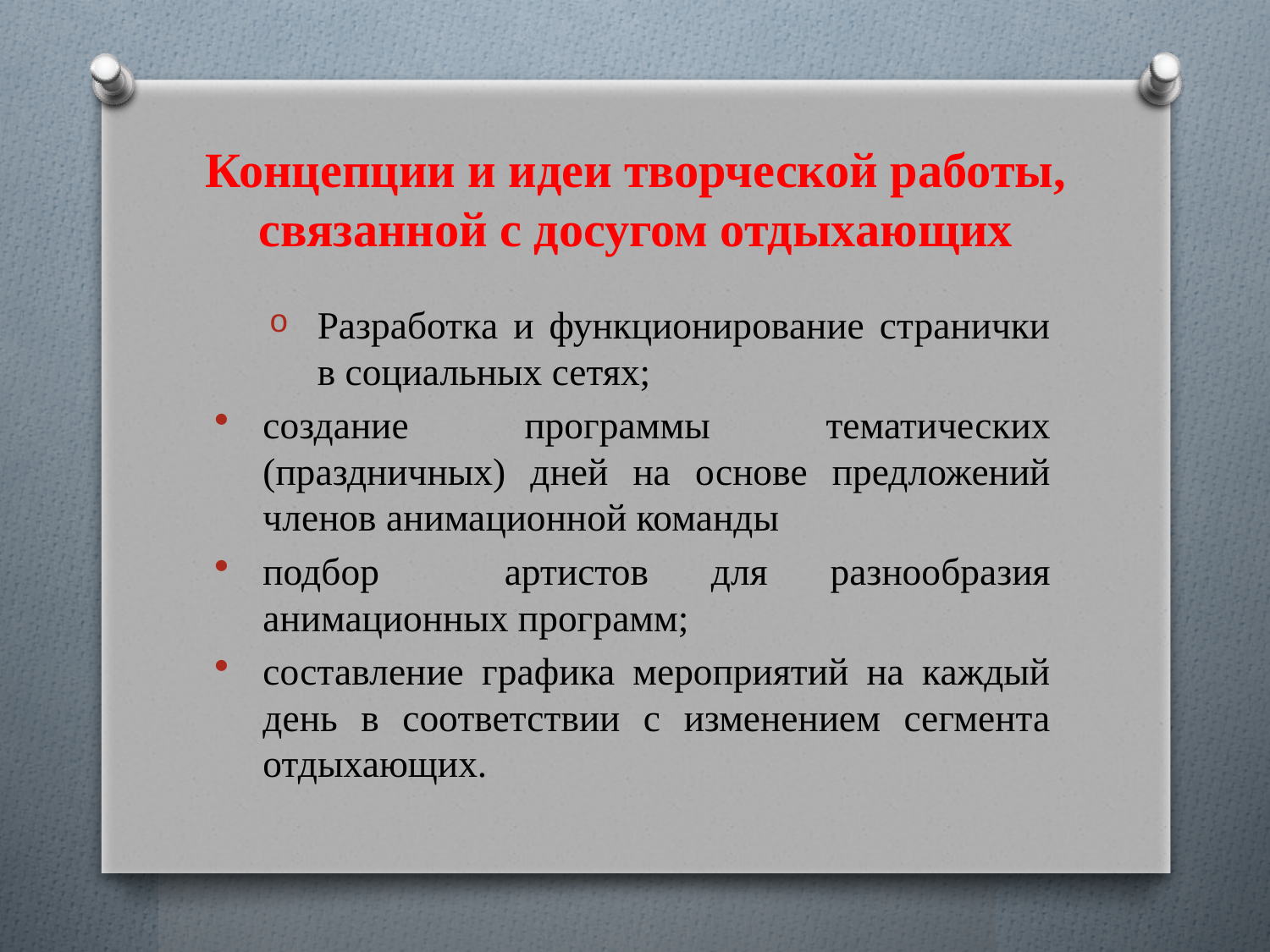

# Концепции и идеи творческой работы, связанной с досугом отдыхающих
Разработка и функционирование странички в социальных сетях;
создание программы тематических (праздничных) дней на основе предложений членов анимационной команды
подбор  артистов для разнообразия анимационных программ;
составление графика мероприятий на каждый день в соответствии с изменением сегмента отдыхающих.